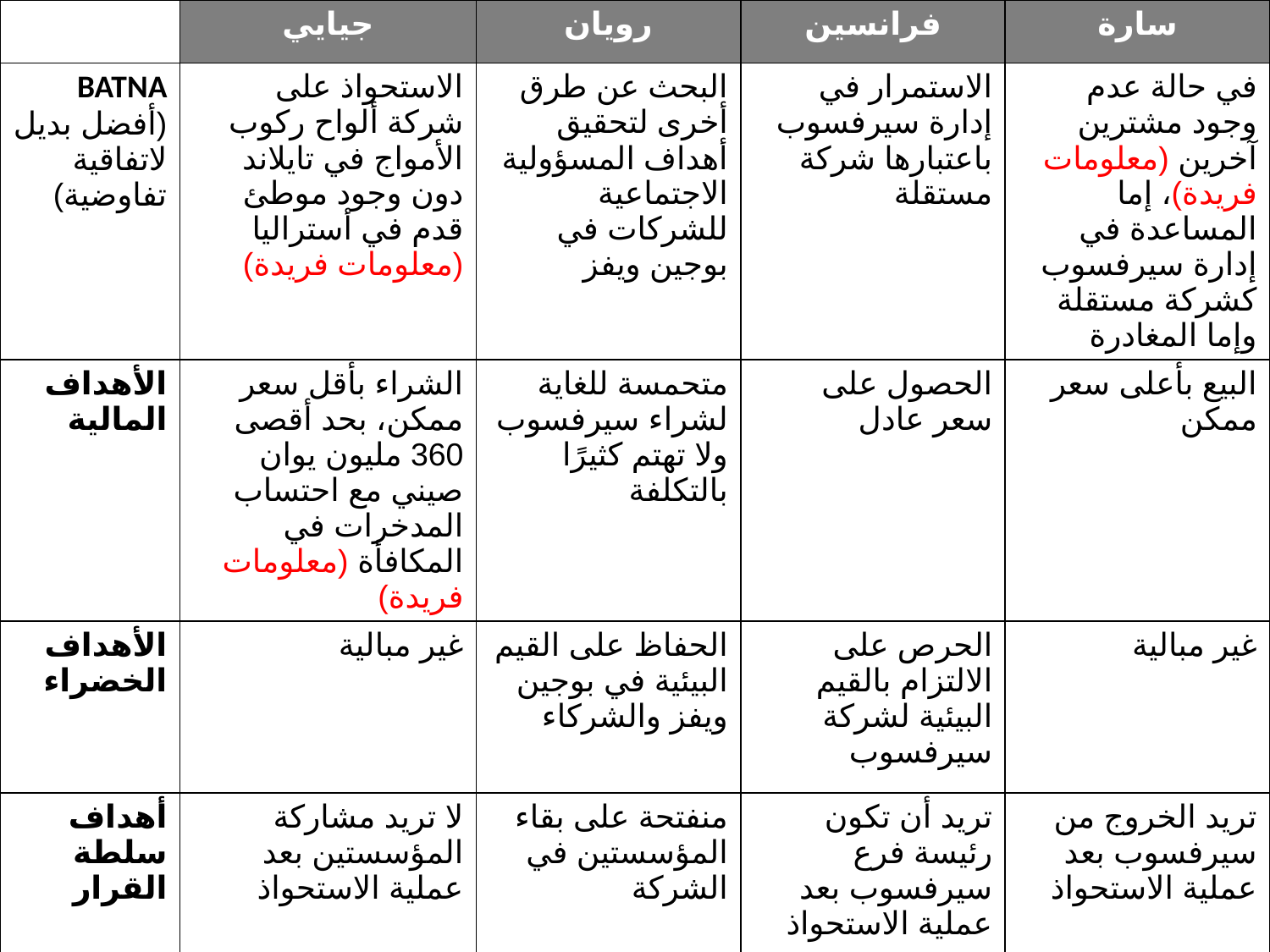

|  | جيايي | رويان | فرانسين | سارة |
| --- | --- | --- | --- | --- |
| BATNA (أفضل بديل لاتفاقية تفاوضية) | الاستحواذ على شركة ألواح ركوب الأمواج في تايلاند دون وجود موطئ قدم في أستراليا (معلومات فريدة) | البحث عن طرق أخرى لتحقيق أهداف المسؤولية الاجتماعية للشركات في بوجين ويفز | الاستمرار في إدارة سيرفسوب باعتبارها شركة مستقلة | في حالة عدم وجود مشترين آخرين (معلومات فريدة)، إما المساعدة في إدارة سيرفسوب كشركة مستقلة وإما المغادرة |
| الأهداف المالية | الشراء بأقل سعر ممكن، بحد أقصى 360 مليون يوان صيني مع احتساب المدخرات في المكافأة (معلومات فريدة) | متحمسة للغاية لشراء سيرفسوب ولا تهتم كثيرًا بالتكلفة | الحصول على سعر عادل | البيع بأعلى سعر ممكن |
| الأهداف الخضراء | غير مبالية | الحفاظ على القيم البيئية في بوجين ويفز والشركاء | الحرص على الالتزام بالقيم البيئية لشركة سيرفسوب | غير مبالية |
| أهداف سلطة القرار | لا تريد مشاركة المؤسستين بعد عملية الاستحواذ | منفتحة على بقاء المؤسستين في الشركة | تريد أن تكون رئيسة فرع سيرفسوب بعد عملية الاستحواذ | تريد الخروج من سيرفسوب بعد عملية الاستحواذ |